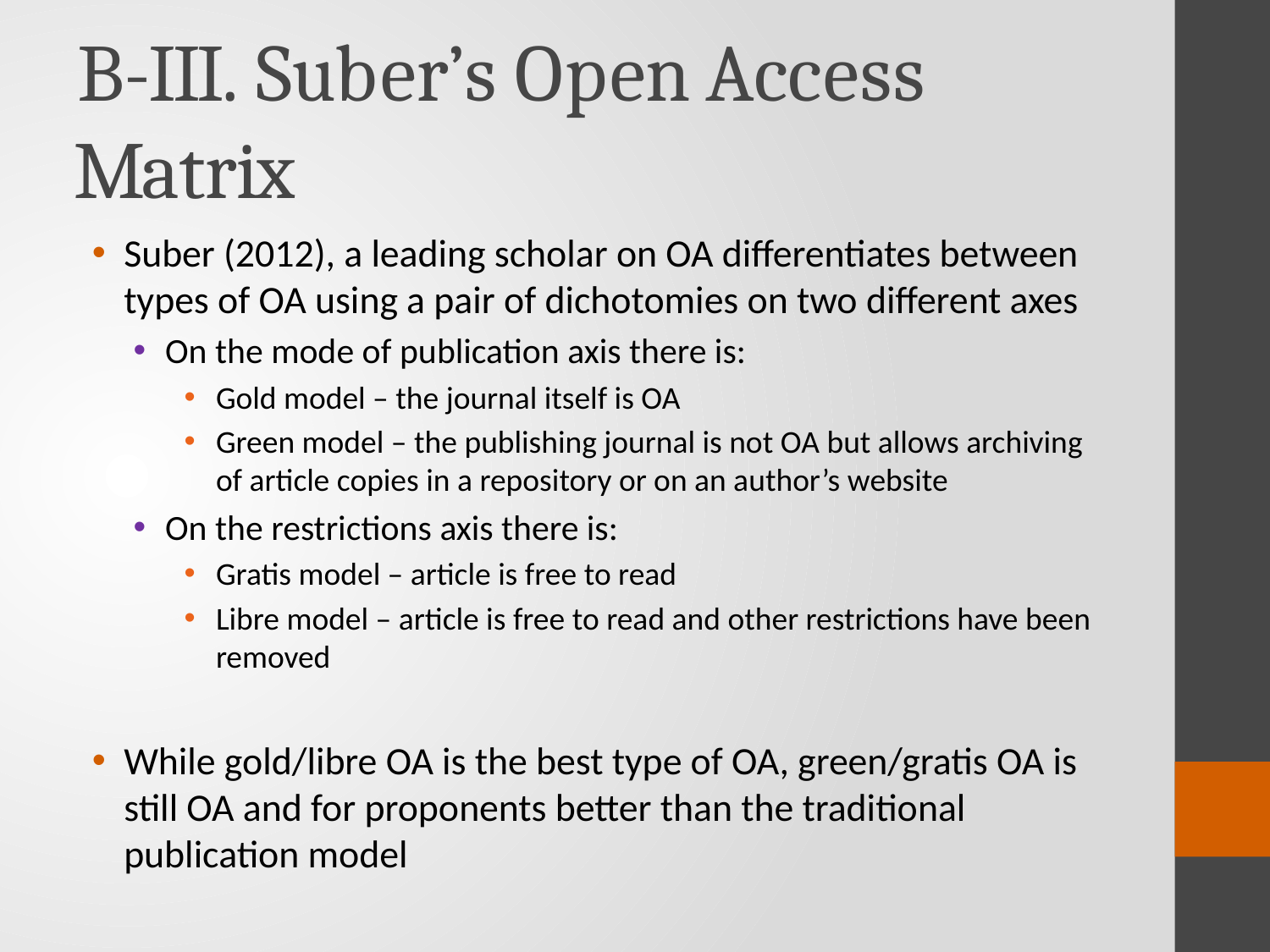

# B-III. Suber’s Open Access Matrix
Suber (2012), a leading scholar on OA differentiates between types of OA using a pair of dichotomies on two different axes
On the mode of publication axis there is:
Gold model – the journal itself is OA
Green model – the publishing journal is not OA but allows archiving of article copies in a repository or on an author’s website
On the restrictions axis there is:
Gratis model – article is free to read
Libre model – article is free to read and other restrictions have been removed

While gold/libre OA is the best type of OA, green/gratis OA is still OA and for proponents better than the traditional publication model